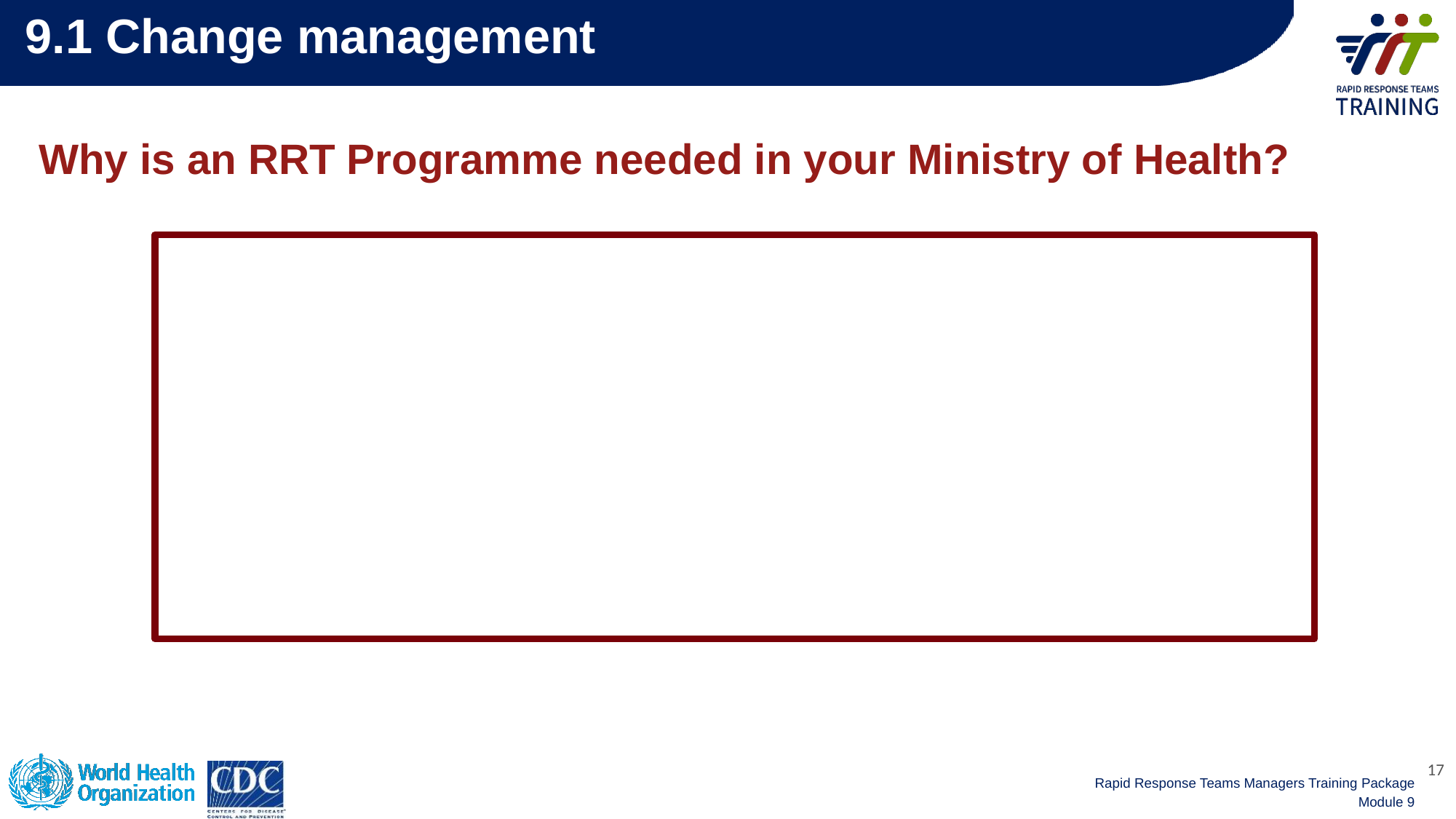

9.1 Change management
# Why is an RRT Programme needed in your Ministry of Health?

17